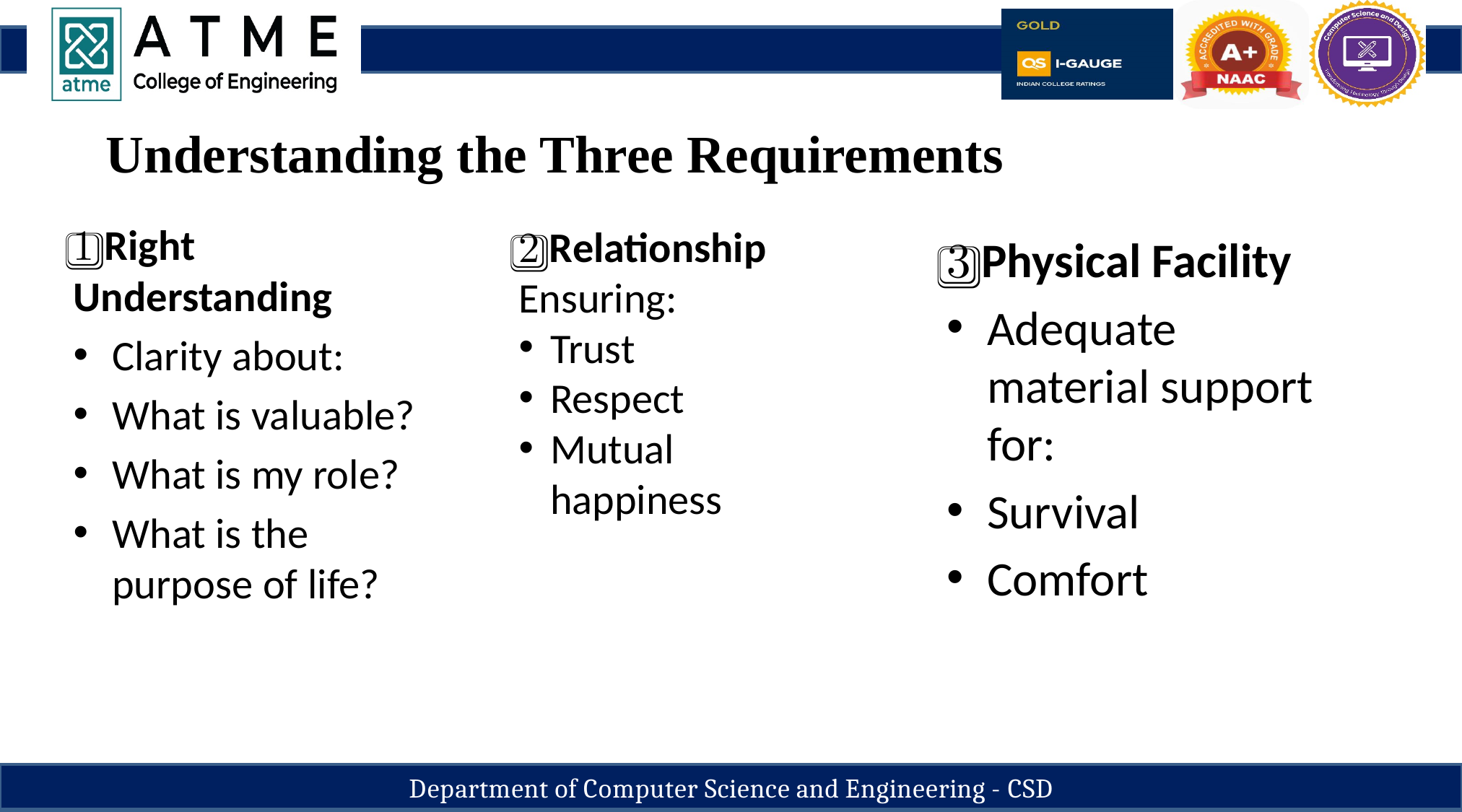

Understanding the Three Requirements
1️⃣ Right Understanding
Clarity about:
What is valuable?
What is my role?
What is the purpose of life?

2️⃣ Relationship
Ensuring:
Trust
Respect
Mutual happiness

3️⃣ Physical Facility
Adequate material support for:
Survival
Comfort

Department of Computer Science and Engineering - CSD